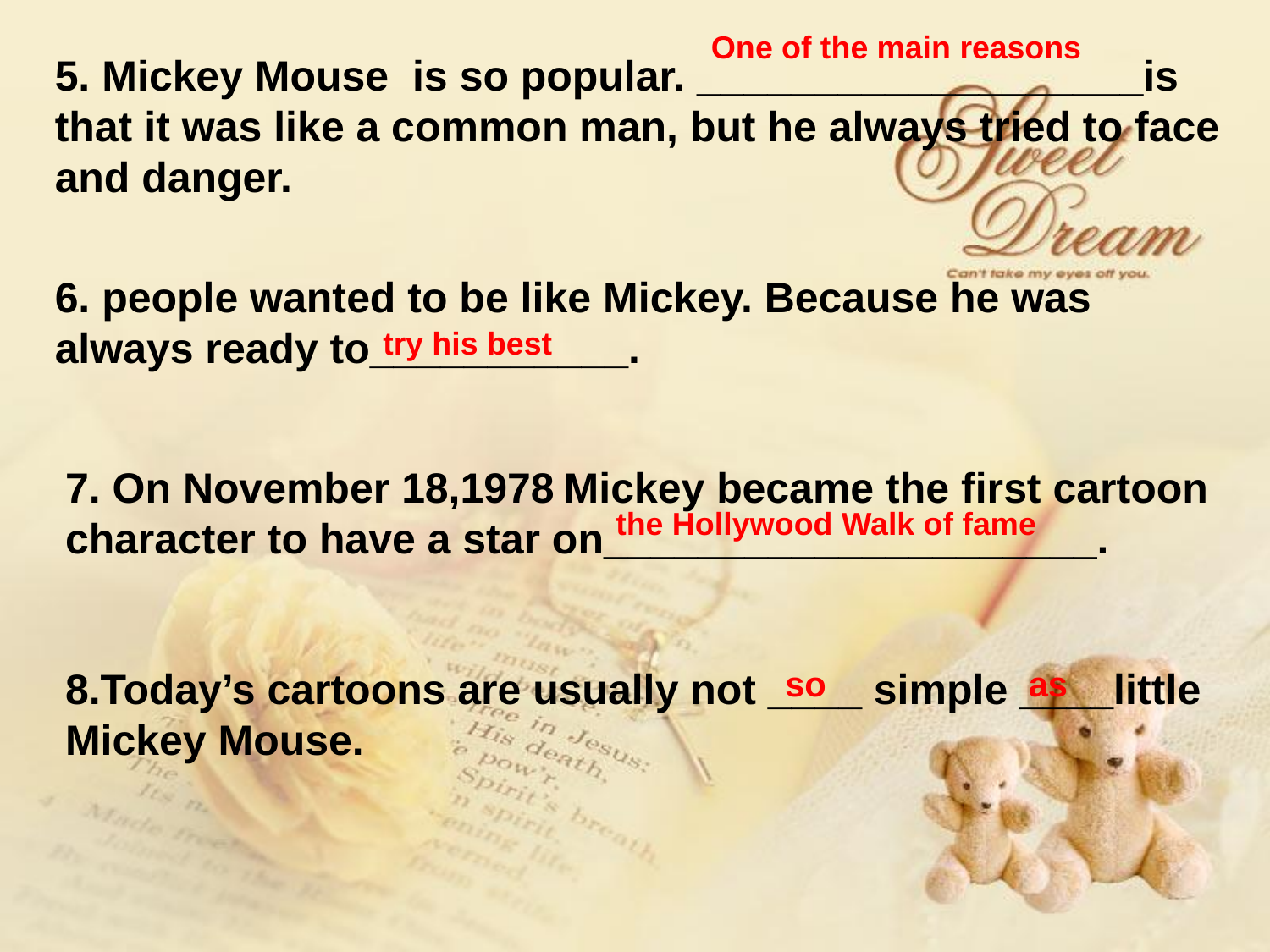

One of the main reasons
5. Mickey Mouse  is so popular. ___________________is that it was like a common man, but he always tried to face and danger.

6. people wanted to be like Mickey. Because he was always ready to___________.
try his best
7. On November 18,1978 Mickey became the first cartoon character to have a star on_____________________.

the Hollywood Walk of fame
8.Today’s cartoons are usually not ____ simple ____little Mickey Mouse.

so
as